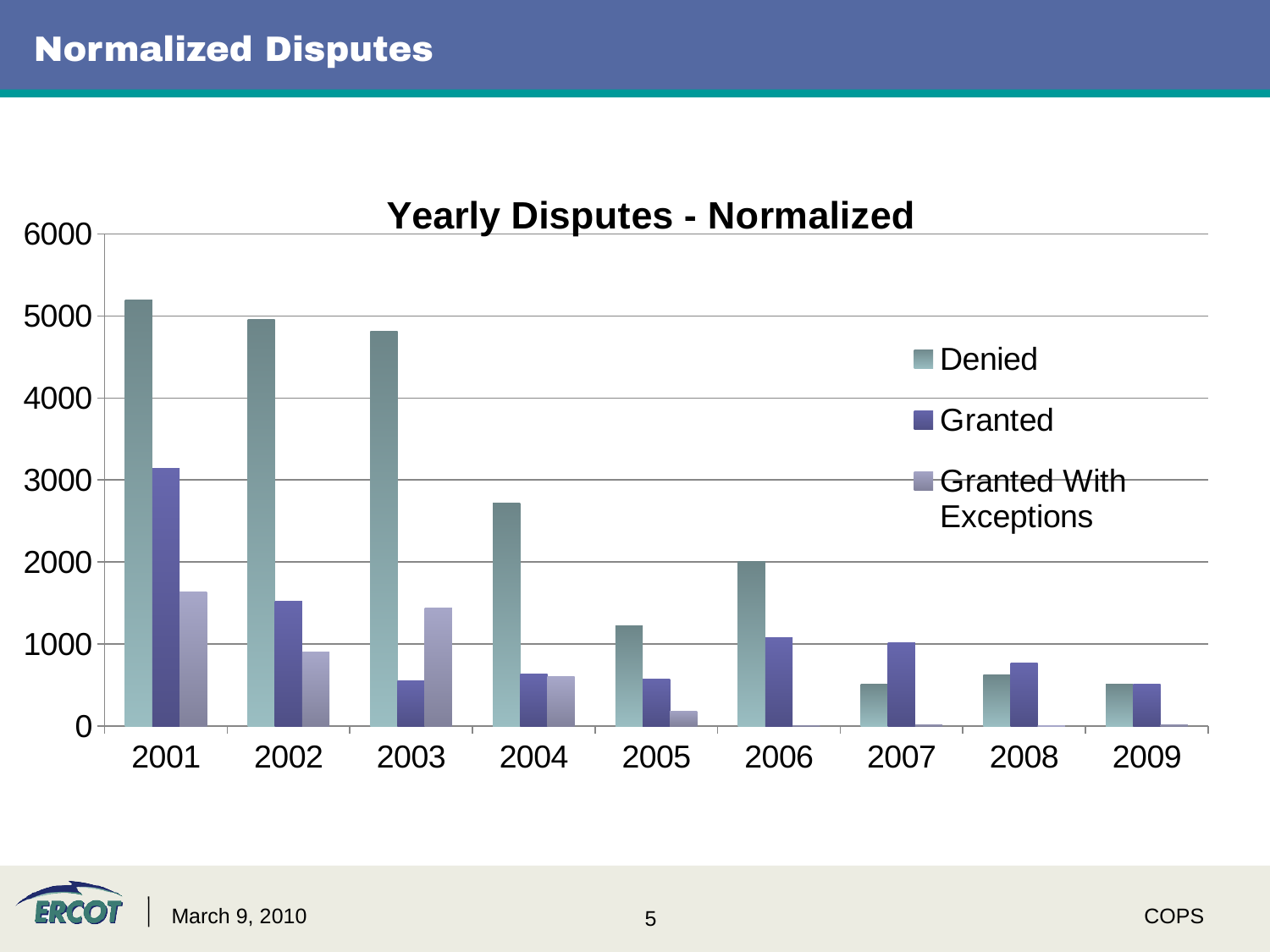

# Normalized Disputes

### Chart: Yearly Disputes - Normalized

| Category | Denied | Granted | Granted With Exceptions |
|---|---|---|---|
| 2001 | 5196.0 | 3136.8 | 1634.4 |
| 2002 | 4956.0 | 1525.0 | 898.0 |
| 2003 | 4815.0 | 553.0 | 1442.0 |
| 2004 | 2717.0 | 633.0 | 608.0 |
| 2005 | 1220.0 | 569.0 | 182.0 |
| 2006 | 2002.0 | 1083.0 | 10.0 |
| 2007 | 507.0 | 1021.0 | 11.0 |
| 2008 | 625.0 | 764.0 | 2.0 |
| 2009 | 511.0 | 511.0 | 13.0 |
March 9, 2010
COPS